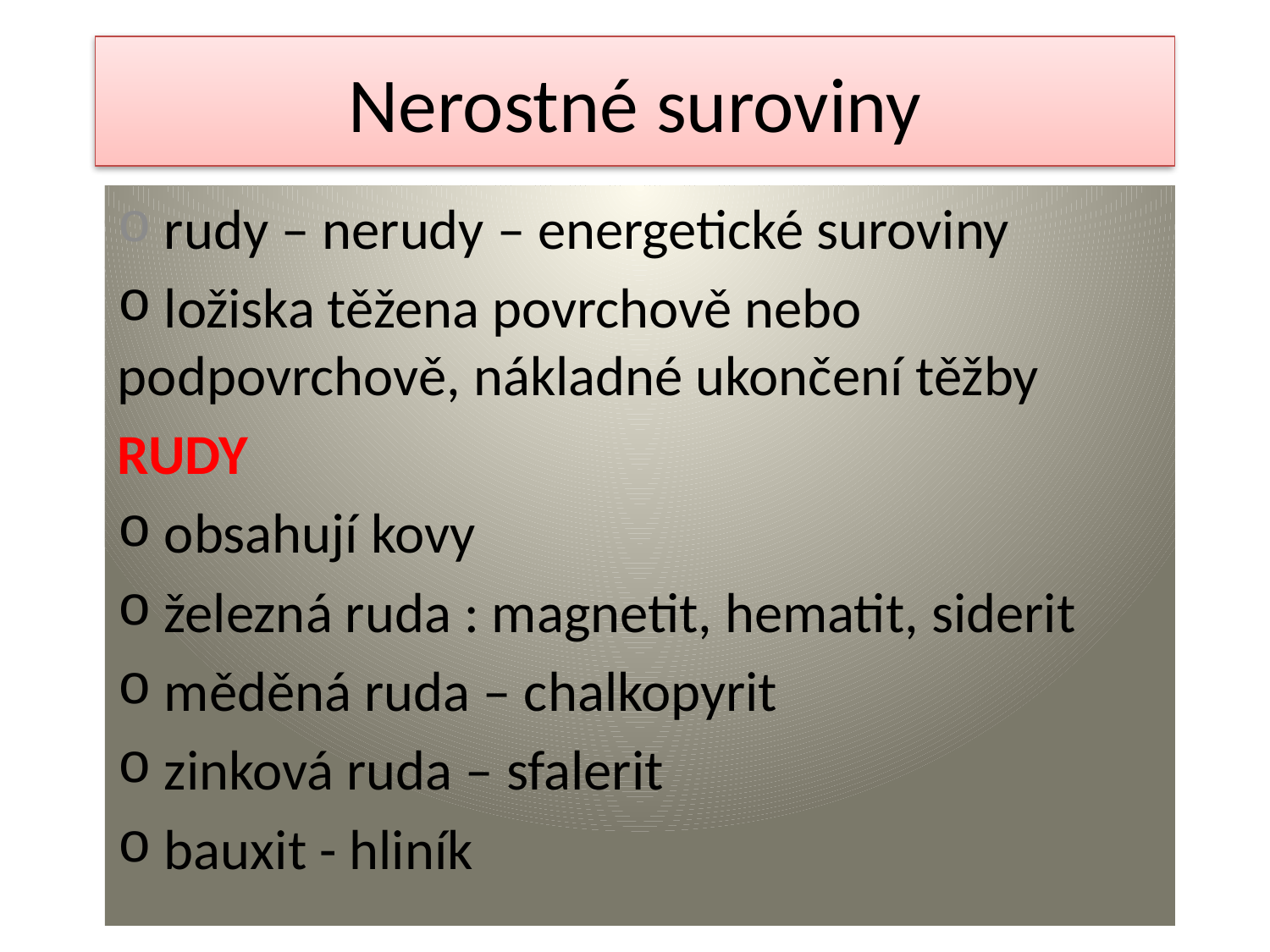

# Nerostné suroviny
 rudy – nerudy – energetické suroviny
 ložiska těžena povrchově nebo podpovrchově, nákladné ukončení těžby
RUDY
 obsahují kovy
 železná ruda : magnetit, hematit, siderit
 měděná ruda – chalkopyrit
 zinková ruda – sfalerit
 bauxit - hliník